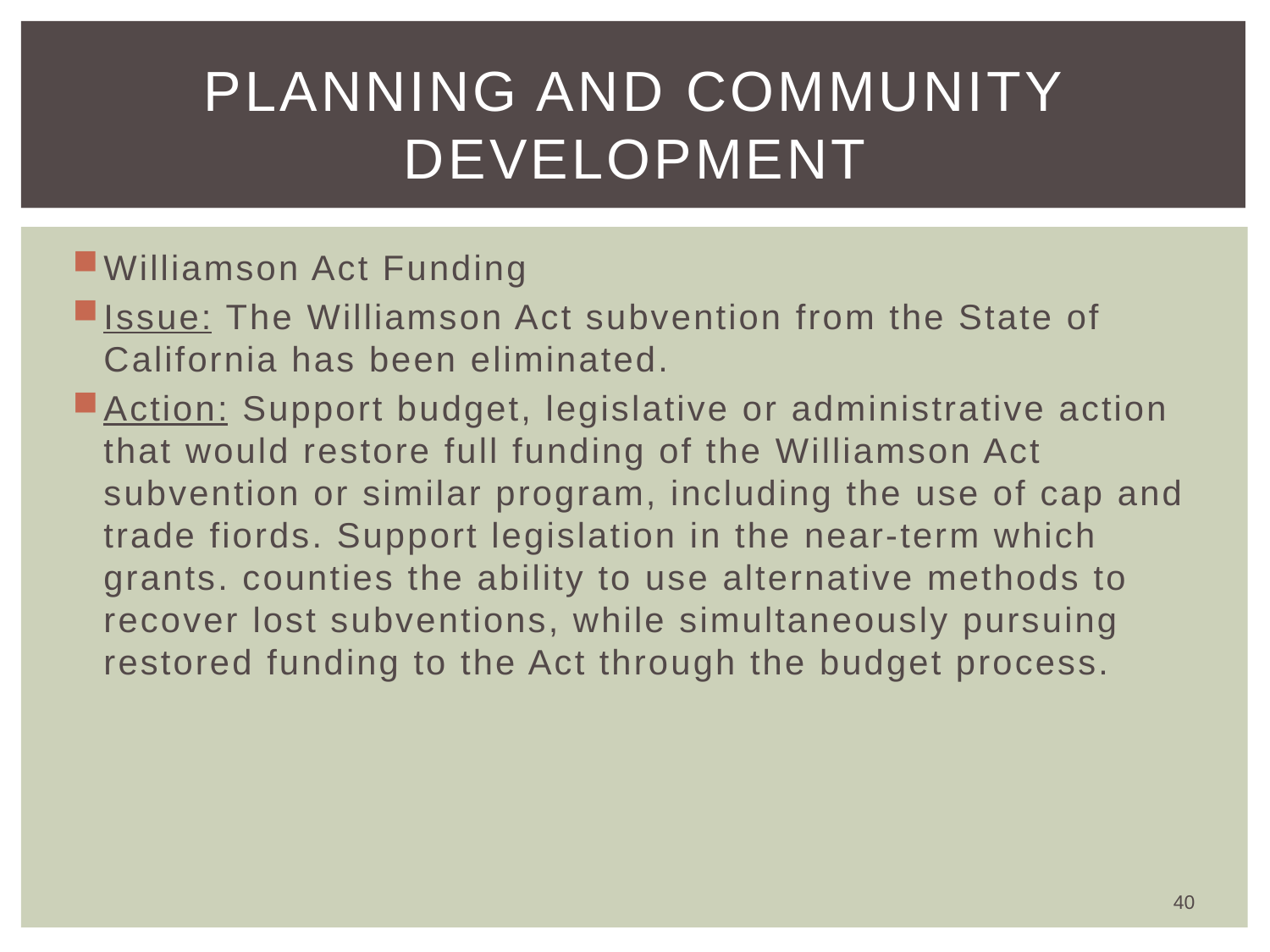

# Planning and Community Development
Williamson Act Funding
Issue: The Williamson Act subvention from the State of California has been eliminated.
Action: Support budget, legislative or administrative action that would restore full funding of the Williamson Act subvention or similar program, including the use of cap and trade fiords. Support legislation in the near-term which grants. counties the ability to use alternative methods to recover lost subventions, while simultaneously pursuing restored funding to the Act through the budget process.

40